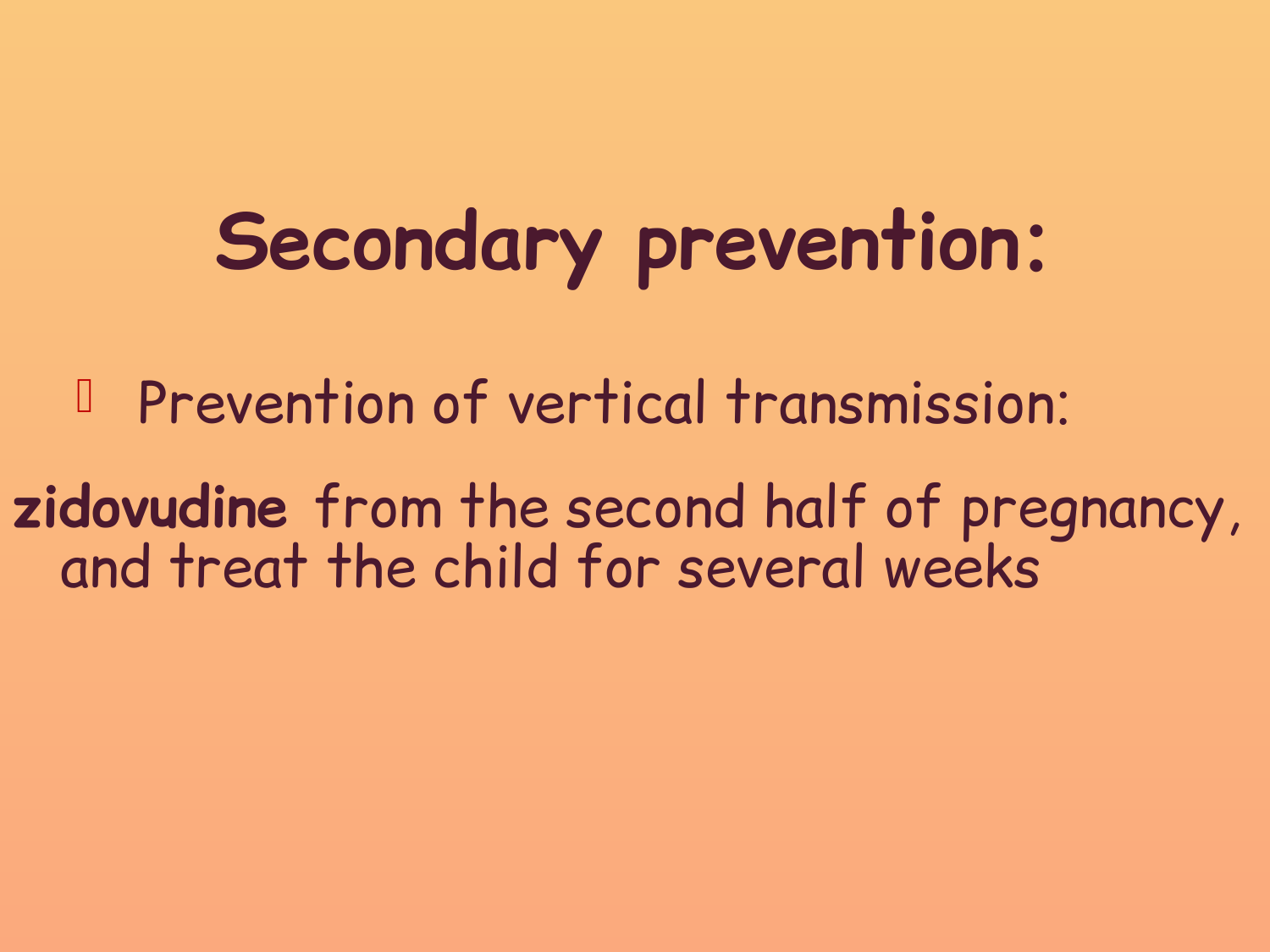

Secondary prevention:

 Prevention of vertical transmission:

zidovudine from the second half of pregnancy, and treat the child for several weeks

#